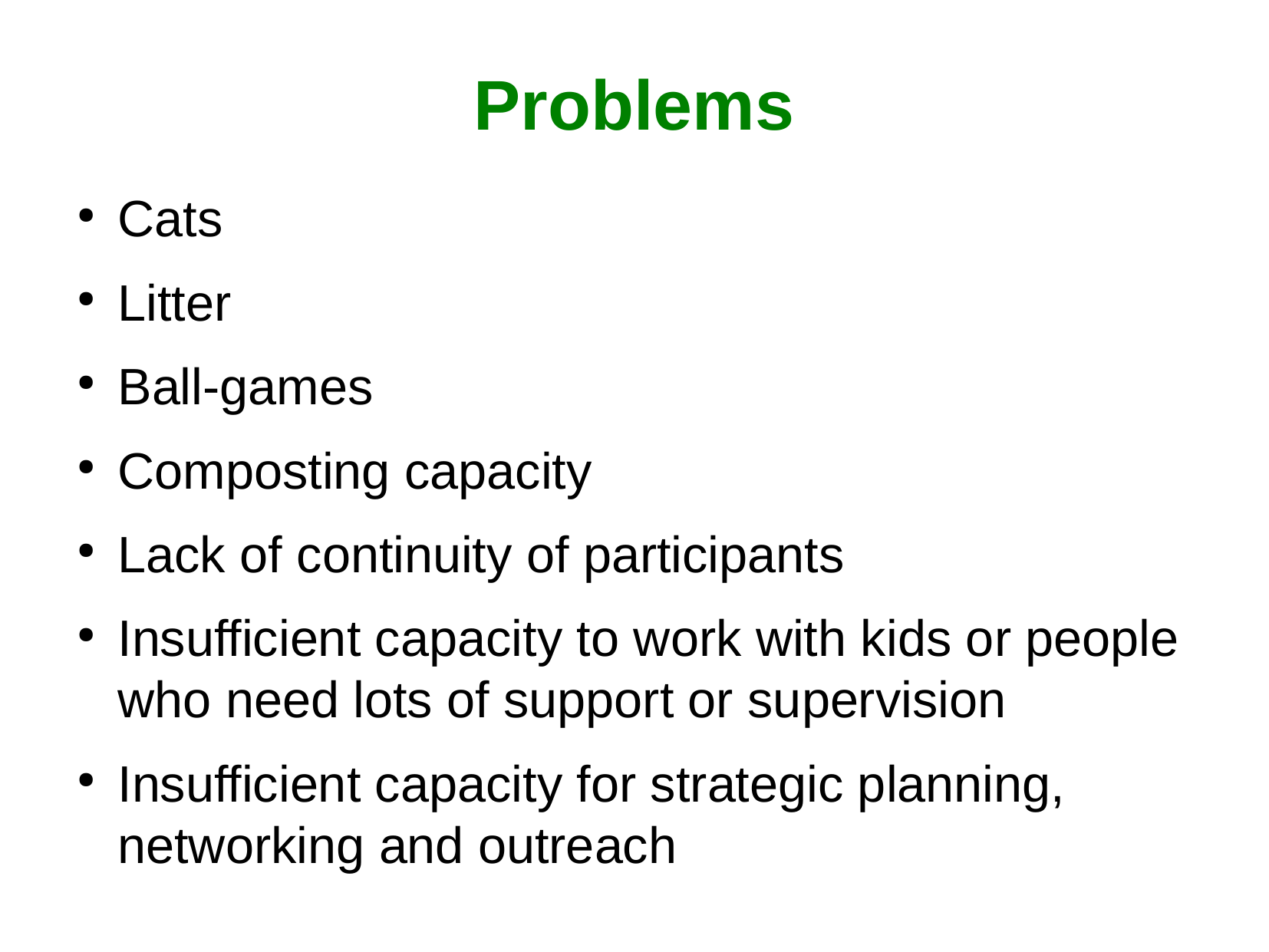

Problems
Cats
Litter
Ball-games
Composting capacity
Lack of continuity of participants
Insufficient capacity to work with kids or people who need lots of support or supervision
Insufficient capacity for strategic planning, networking and outreach